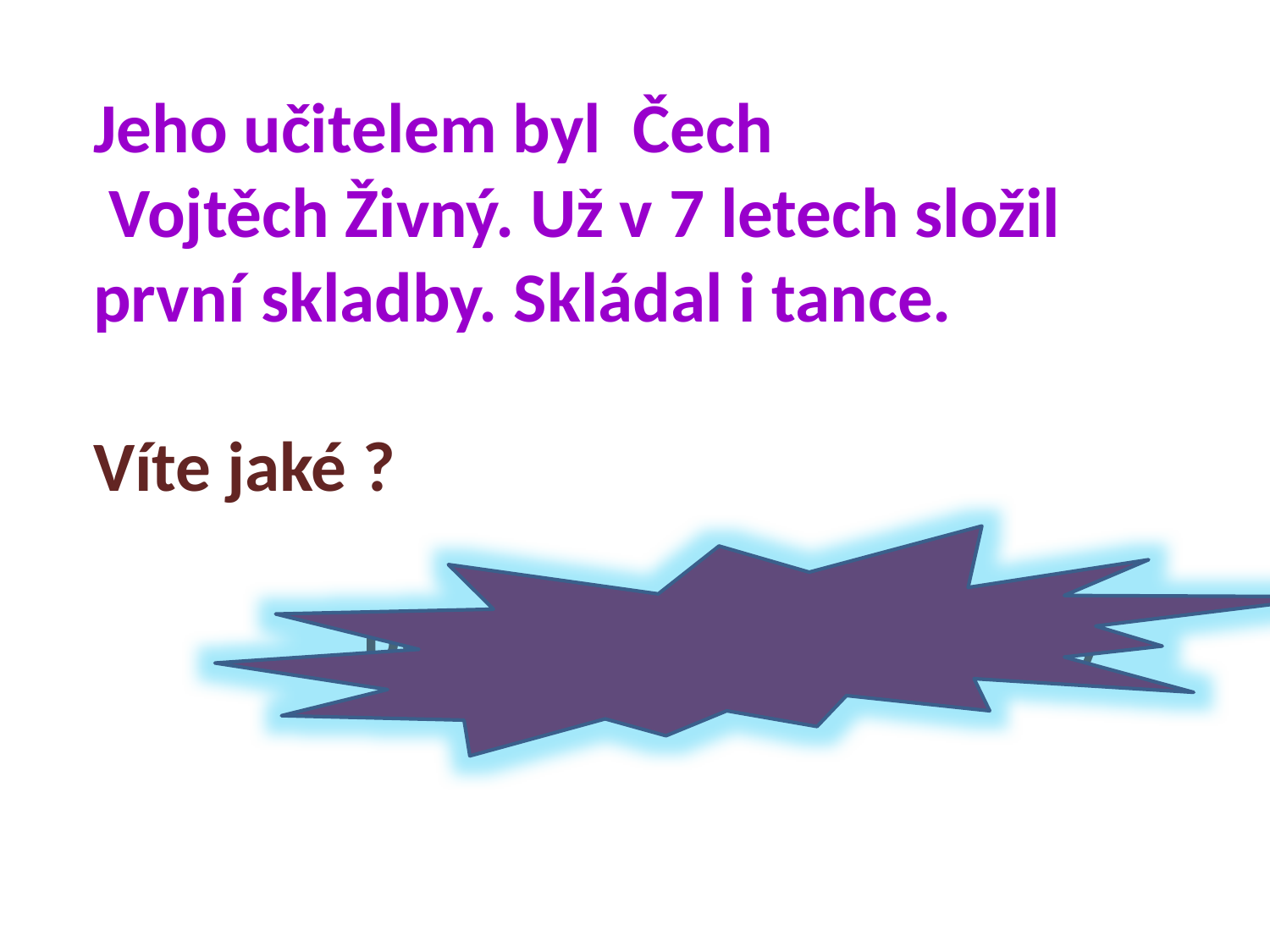

Jeho učitelem byl  Čech
 Vojtěch Živný. Už v 7 letech složil
první skladby. Skládal i tance.

Víte jaké ?

                 polonézy,mazurky valčíky